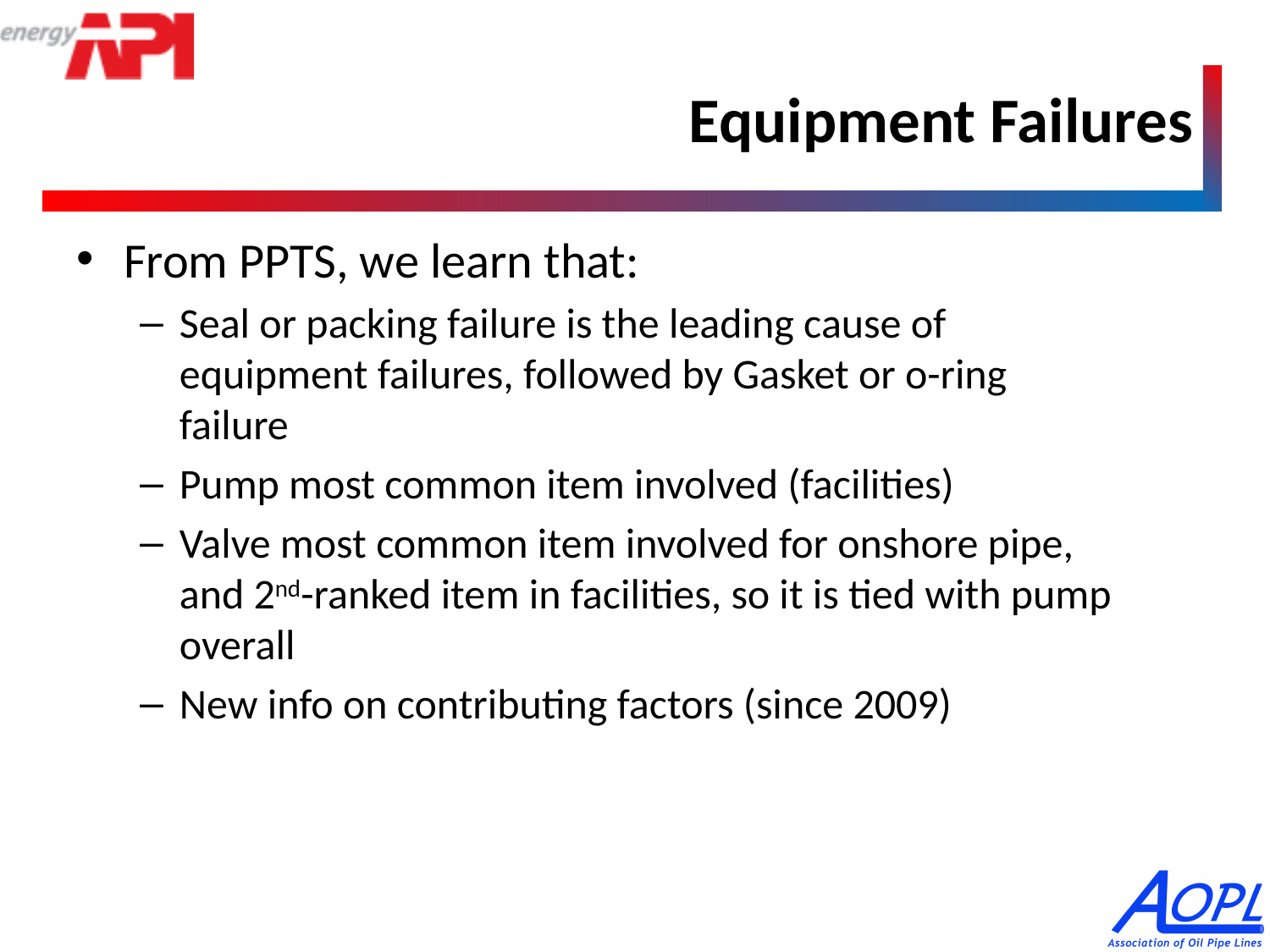

# Equipment Failures
From PPTS, we learn that:
Seal or packing failure is the leading cause of equipment failures, followed by Gasket or o-ring failure
Pump most common item involved (facilities)
Valve most common item involved for onshore pipe, and 2nd-ranked item in facilities, so it is tied with pump overall
New info on contributing factors (since 2009)